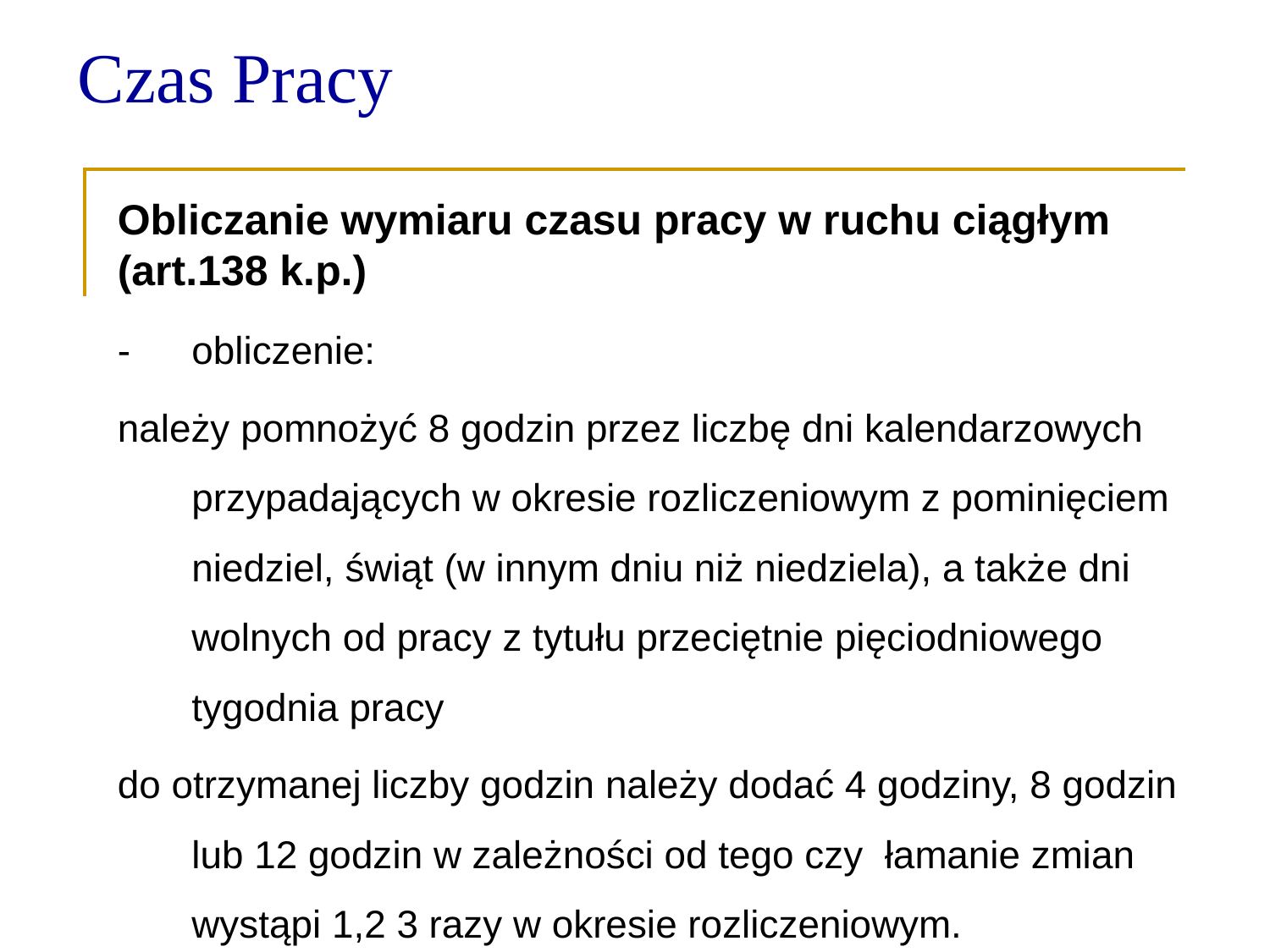

Czas Pracy
Obliczanie wymiaru czasu pracy w ruchu ciągłym (art.138 k.p.)
-	obliczenie:
należy pomnożyć 8 godzin przez liczbę dni kalendarzowych przypadających w okresie rozliczeniowym z pominięciem niedziel, świąt (w innym dniu niż niedziela), a także dni wolnych od pracy z tytułu przeciętnie pięciodniowego tygodnia pracy
do otrzymanej liczby godzin należy dodać 4 godziny, 8 godzin lub 12 godzin w zależności od tego czy  łamanie zmian wystąpi 1,2 3 razy w okresie rozliczeniowym.